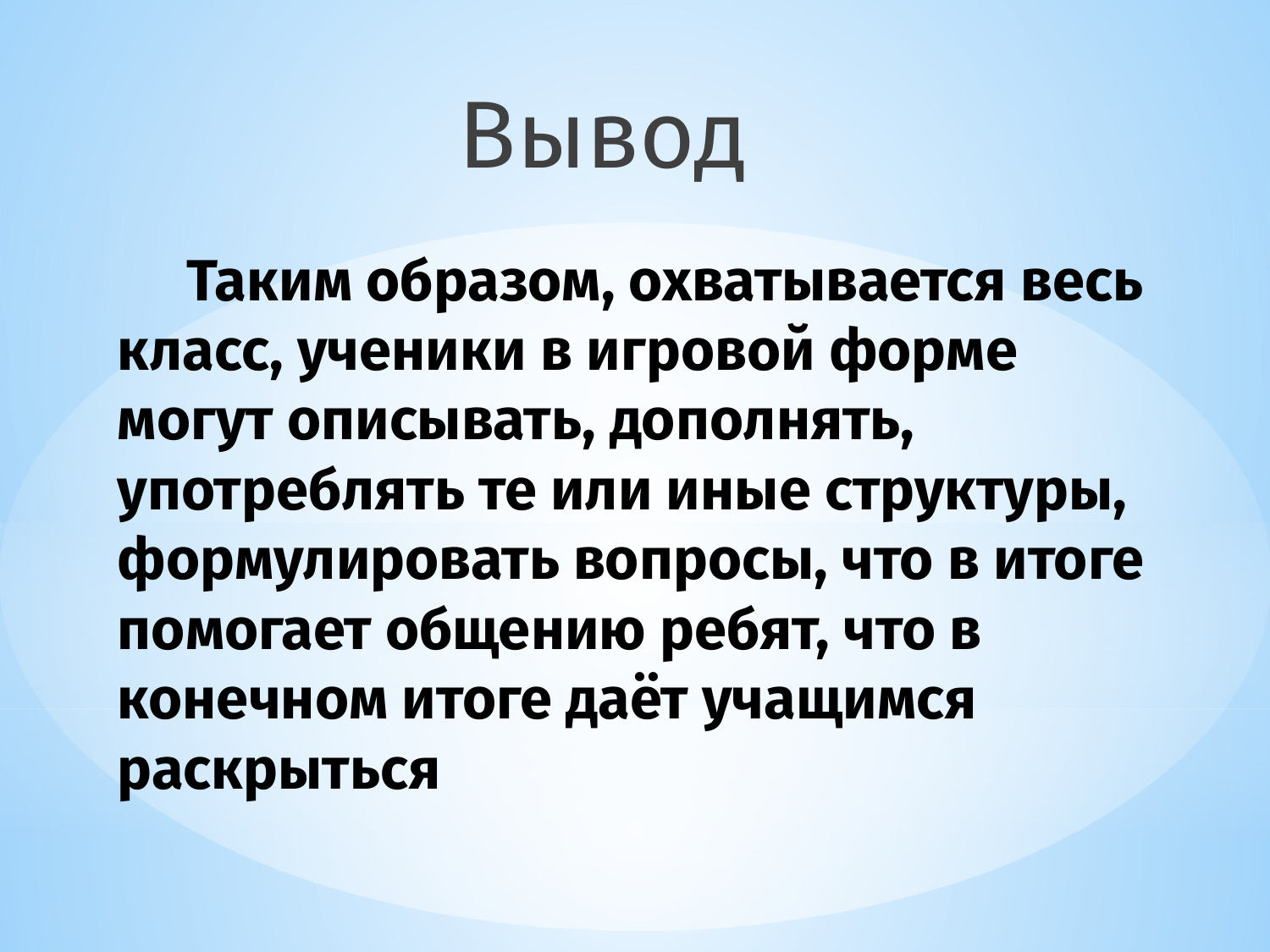

Вывод
# Таким образом, охватывается весь класс, ученики в игровой форме могут описывать, дополнять, употреблять те или иные структуры, формулировать вопросы, что в итоге помогает общению ребят, что в конечном итоге даёт учащимся раскрыться